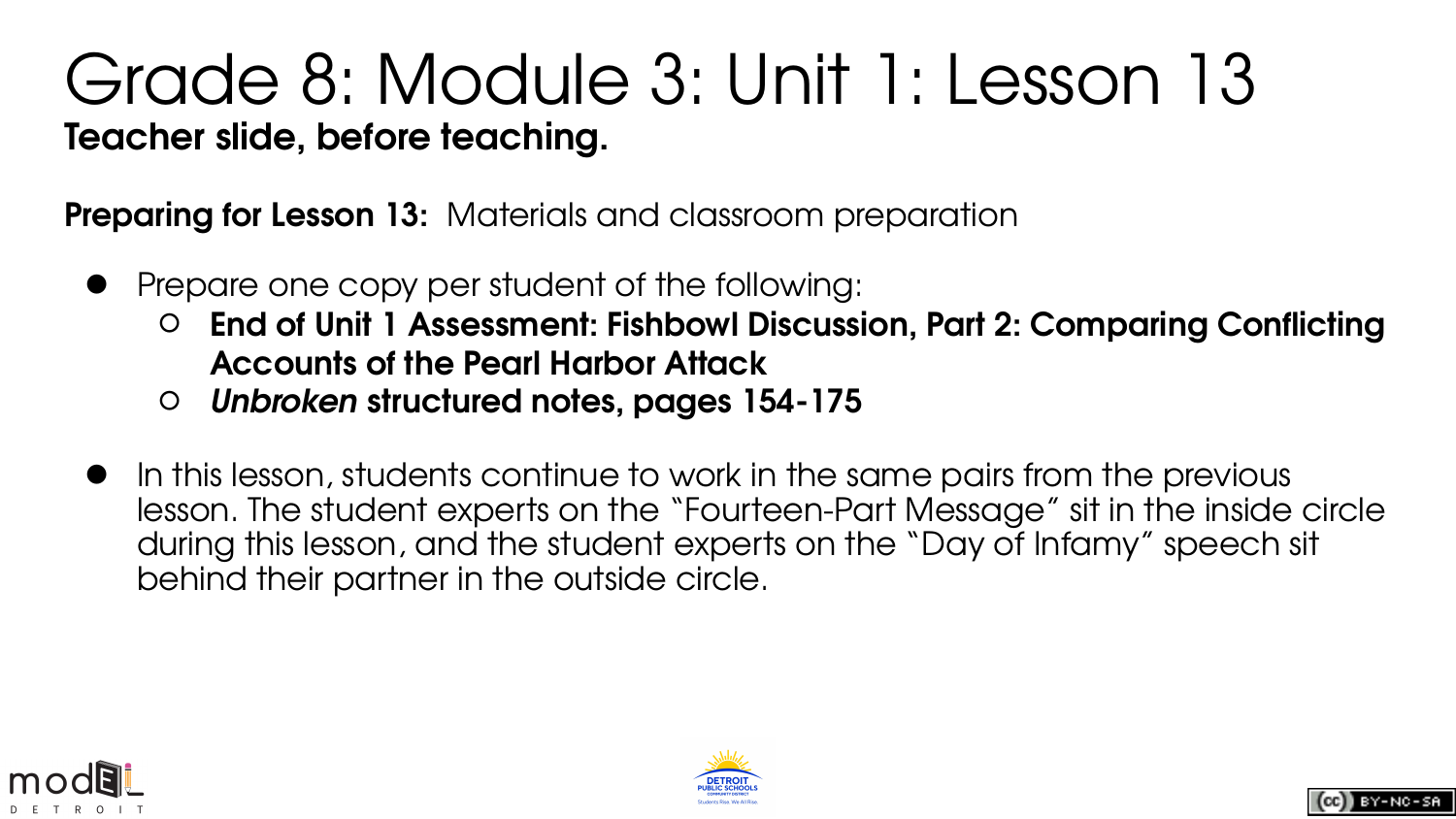

# Grade 8: Module 3: Unit 1: Lesson 13
Teacher slide, before teaching.
Preparing for Lesson 13:  Materials and classroom preparation

Prepare one copy per student of the following:
End of Unit 1 Assessment: Fishbowl Discussion, Part 2: Comparing Conflicting Accounts of the Pearl Harbor Attack
Unbroken structured notes, pages 154-175

In this lesson, students continue to work in the same pairs from the previous lesson. The student experts on the “Fourteen-Part Message” sit in the inside circle during this lesson, and the student experts on the “Day of Infamy” speech sit behind their partner in the outside circle.